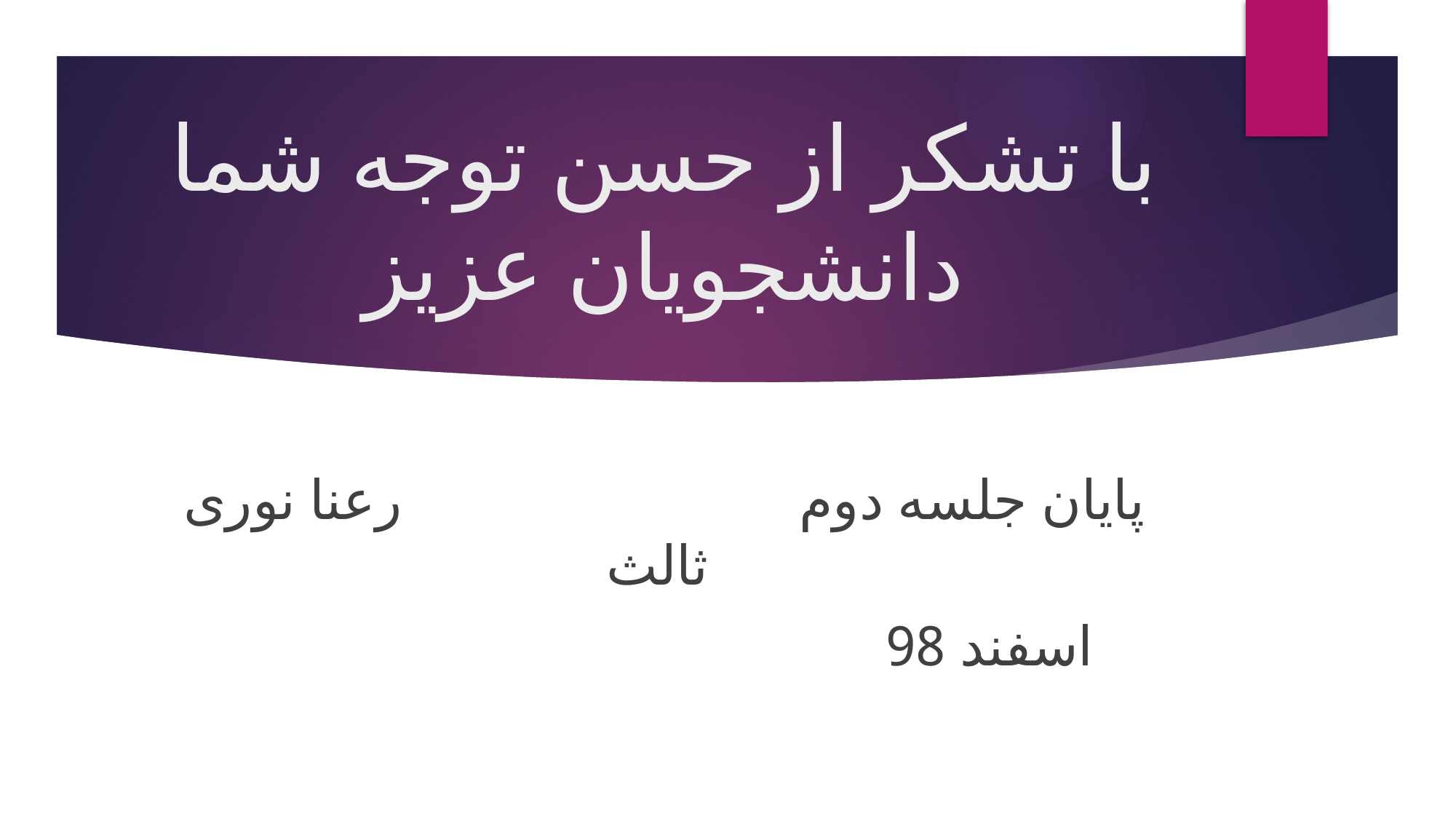

# با تشکر از حسن توجه شما دانشجویان عزیز
پایان جلسه دوم                            رعنا نوری ثالث
                                                 اسفند 98